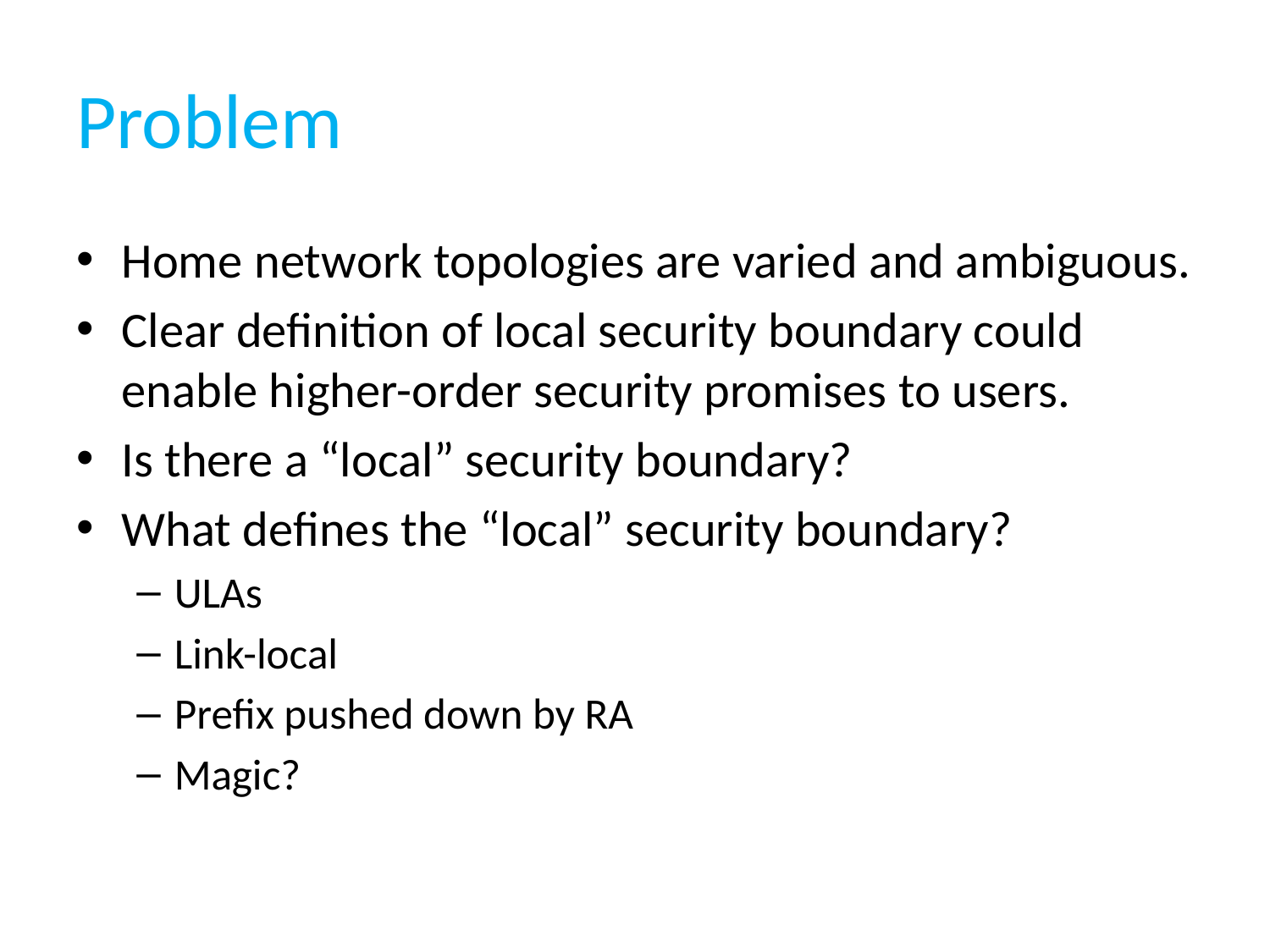

# Problem
Home network topologies are varied and ambiguous.
Clear definition of local security boundary could enable higher-order security promises to users.
Is there a “local” security boundary?
What defines the “local” security boundary?
ULAs
Link-local
Prefix pushed down by RA
Magic?